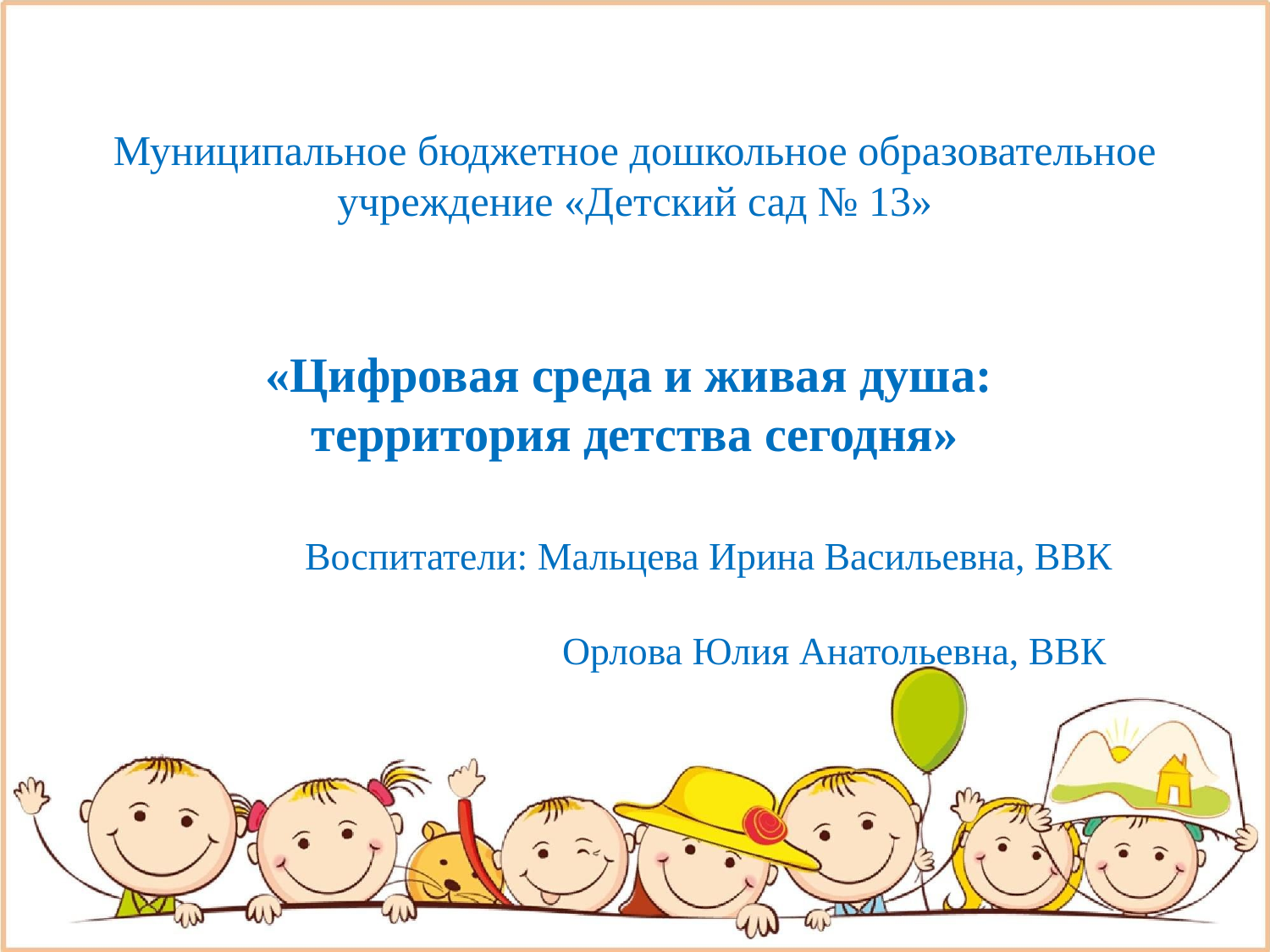

# Муниципальное бюджетное дошкольное образовательное учреждение «Детский сад № 13» «Цифровая среда и живая душа: территория детства сегодня» Воспитатели: Мальцева Ирина Васильевна, ВВК Орлова Юлия Анатольевна, ВВК